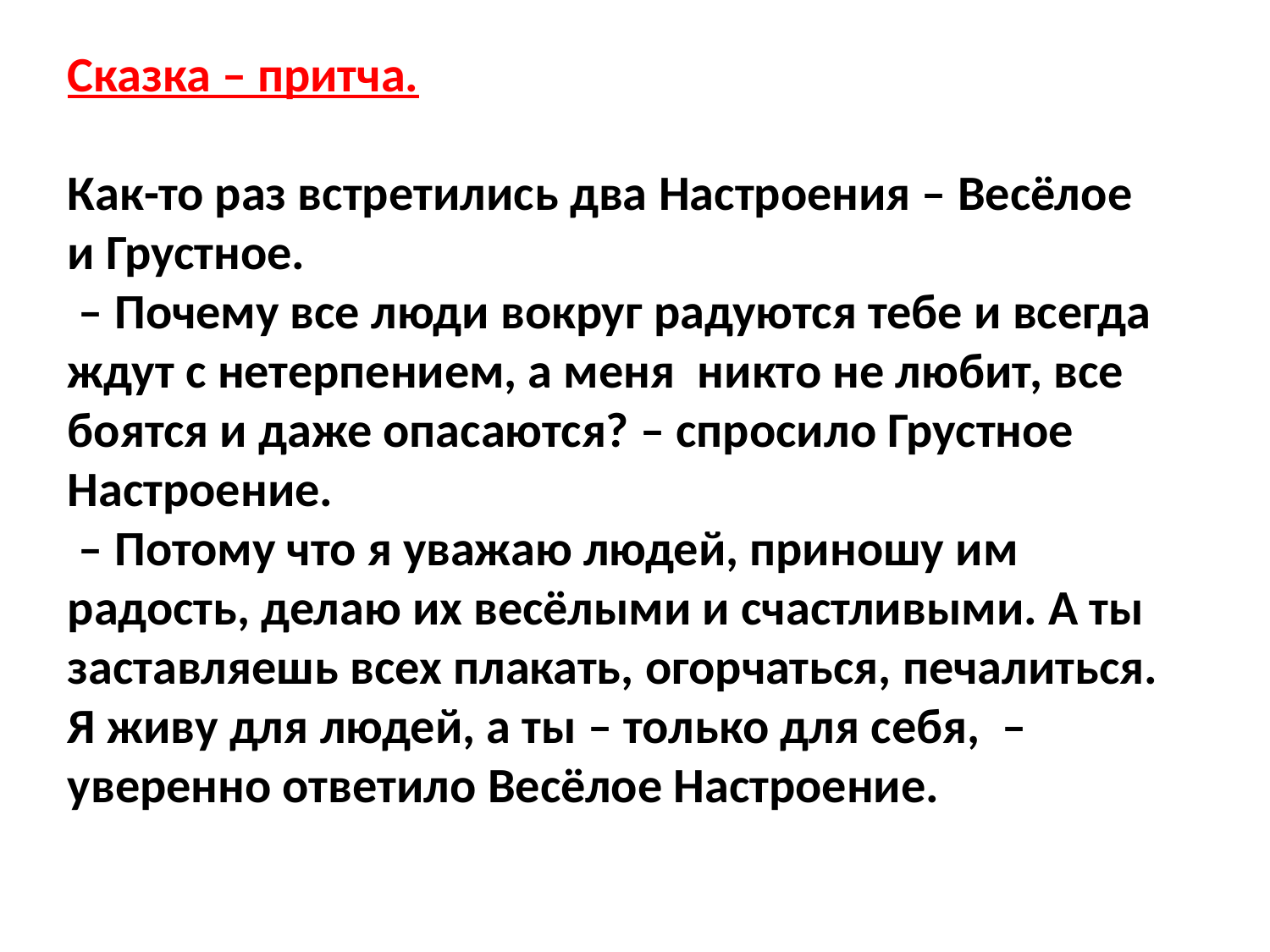

Сказка – притча.

Как-то раз встретились два Настроения – Весёлое и Грустное.
 – Почему все люди вокруг радуются тебе и всегда ждут с нетерпением, а меня  никто не любит, все боятся и даже опасаются? – спросило Грустное Настроение.
 – Потому что я уважаю людей, приношу им радость, делаю их весёлыми и счастливыми. А ты заставляешь всех плакать, огорчаться, печалиться. Я живу для людей, а ты – только для себя,  – уверенно ответило Весёлое Настроение.